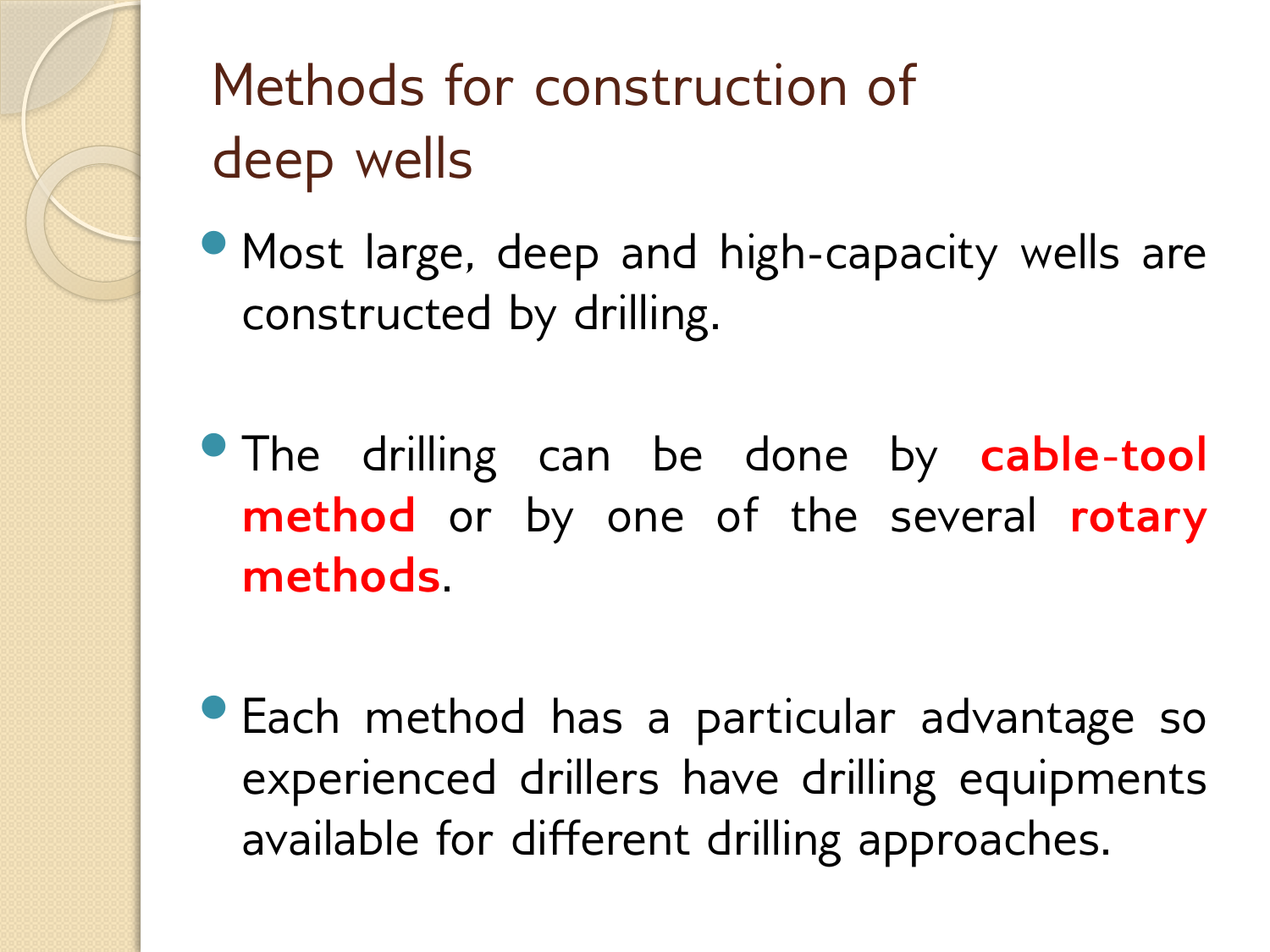

# Methods for construction of deep wells
Most large, deep and high-capacity wells are constructed by drilling.

The drilling can be done by cable-tool method or by one of the several rotary methods.

Each method has a particular advantage so experienced drillers have drilling equipments available for different drilling approaches.